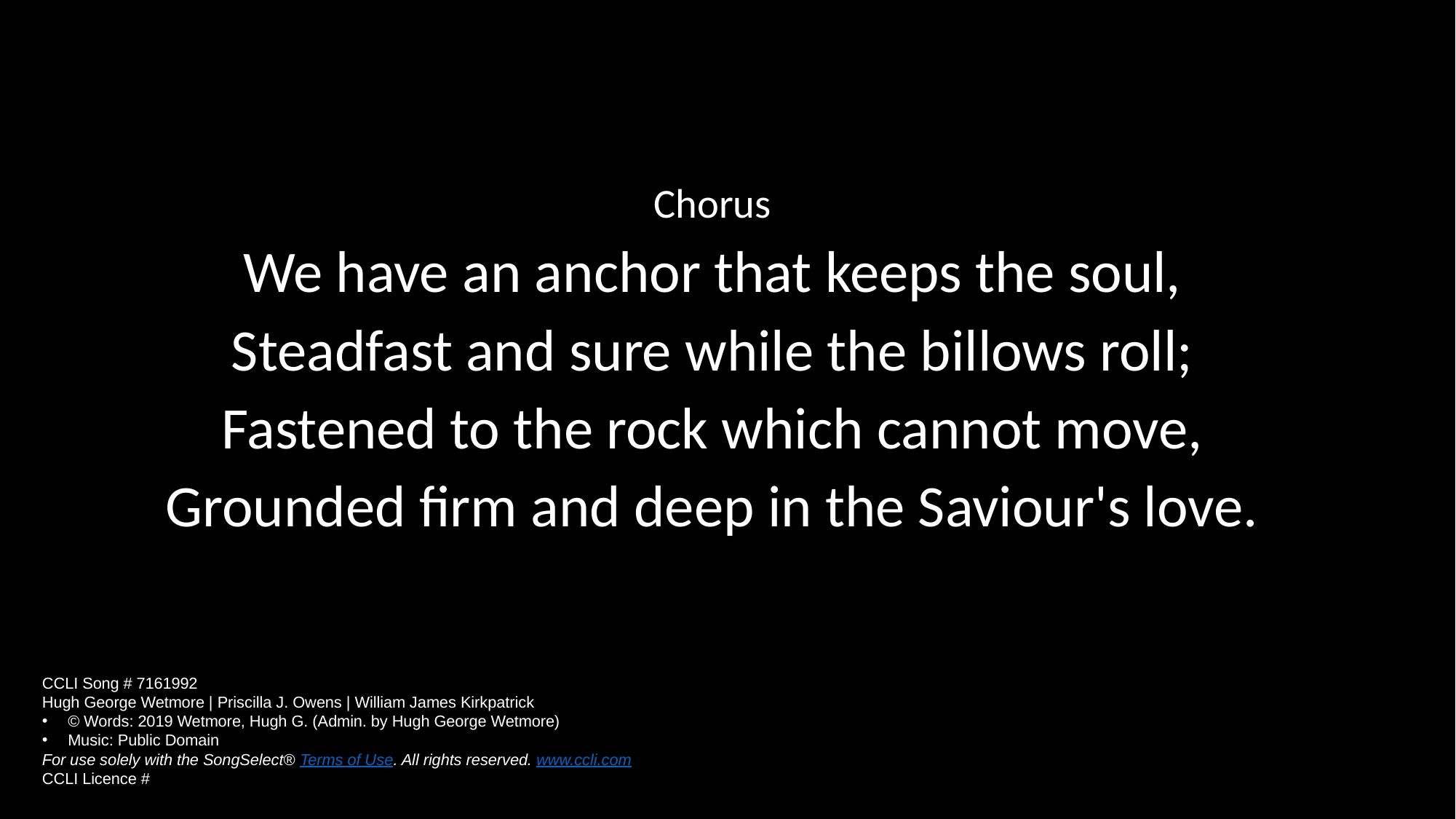

Chorus
We have an anchor that keeps the soul,
Steadfast and sure while the billows roll;
Fastened to the rock which cannot move,
Grounded firm and deep in the Saviour's love.
CCLI Song # 7161992
Hugh George Wetmore | Priscilla J. Owens | William James Kirkpatrick
© Words: 2019 Wetmore, Hugh G. (Admin. by Hugh George Wetmore)
Music: Public Domain
For use solely with the SongSelect® Terms of Use. All rights reserved. www.ccli.com
CCLI Licence #